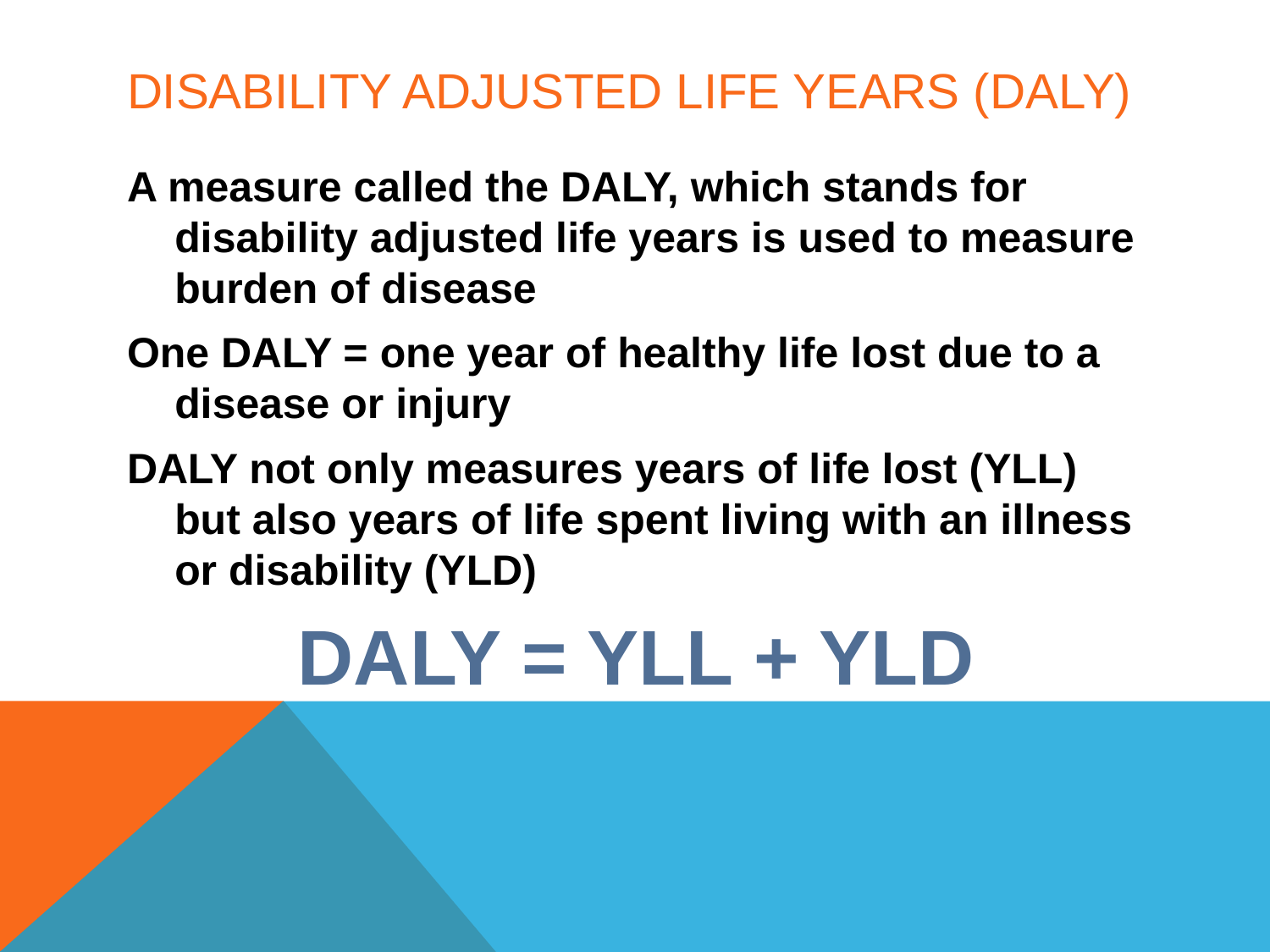

# disability adjusted life years (DALY)
A measure called the DALY, which stands for disability adjusted life years is used to measure burden of disease
One DALY = one year of healthy life lost due to a disease or injury
DALY not only measures years of life lost (YLL) but also years of life spent living with an illness or disability (YLD)
DALY = YLL + YLD